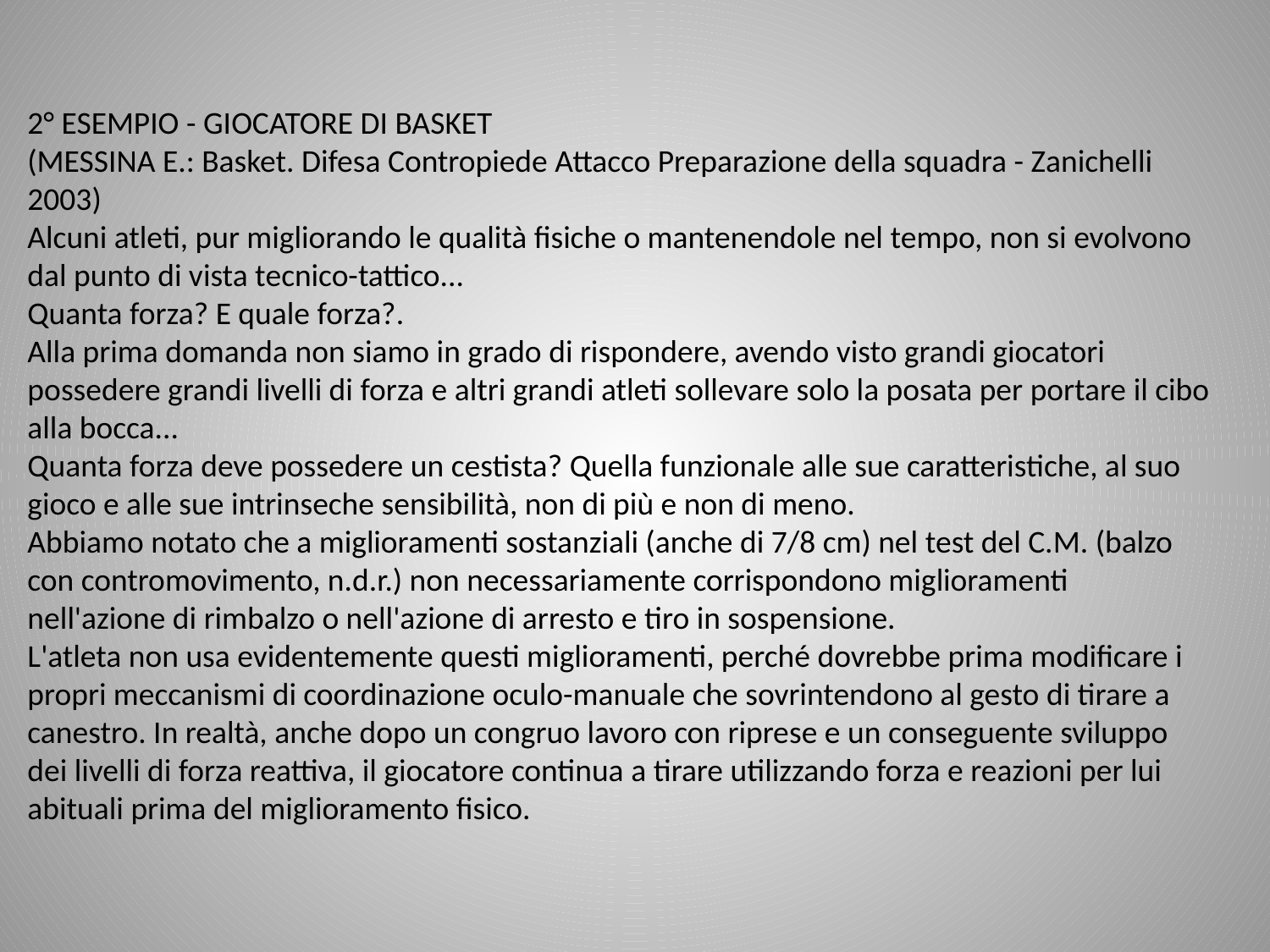

2° ESEMPIO - GIOCATORE DI BASKET
(MESSINA E.: Basket. Difesa Contropiede Attacco Preparazione della squadra - Zanichelli 2003)
Alcuni atleti, pur migliorando le qualità fisiche o mantenendole nel tempo, non si evolvono dal punto di vista tecnico-tattico...
Quanta forza? E quale forza?.
Alla prima domanda non siamo in grado di rispondere, avendo visto grandi giocatori possedere grandi livelli di forza e altri grandi atleti sollevare solo la posata per portare il cibo alla bocca...
Quanta forza deve possedere un cestista? Quella funzionale alle sue caratteristiche, al suo gioco e alle sue intrinseche sensibilità, non di più e non di meno.
Abbiamo notato che a miglioramenti sostanziali (anche di 7/8 cm) nel test del C.M. (balzo con contromovimento, n.d.r.) non necessariamente corrispondono miglioramenti nell'azione di rimbalzo o nell'azione di arresto e tiro in sospensione.
L'atleta non usa evidentemente questi miglioramenti, perché dovrebbe prima modificare i propri meccanismi di coordinazione oculo-manuale che sovrintendono al gesto di tirare a canestro. In realtà, anche dopo un congruo lavoro con riprese e un conseguente sviluppo dei livelli di forza reattiva, il giocatore continua a tirare utilizzando forza e reazioni per lui abituali prima del miglioramento fisico.